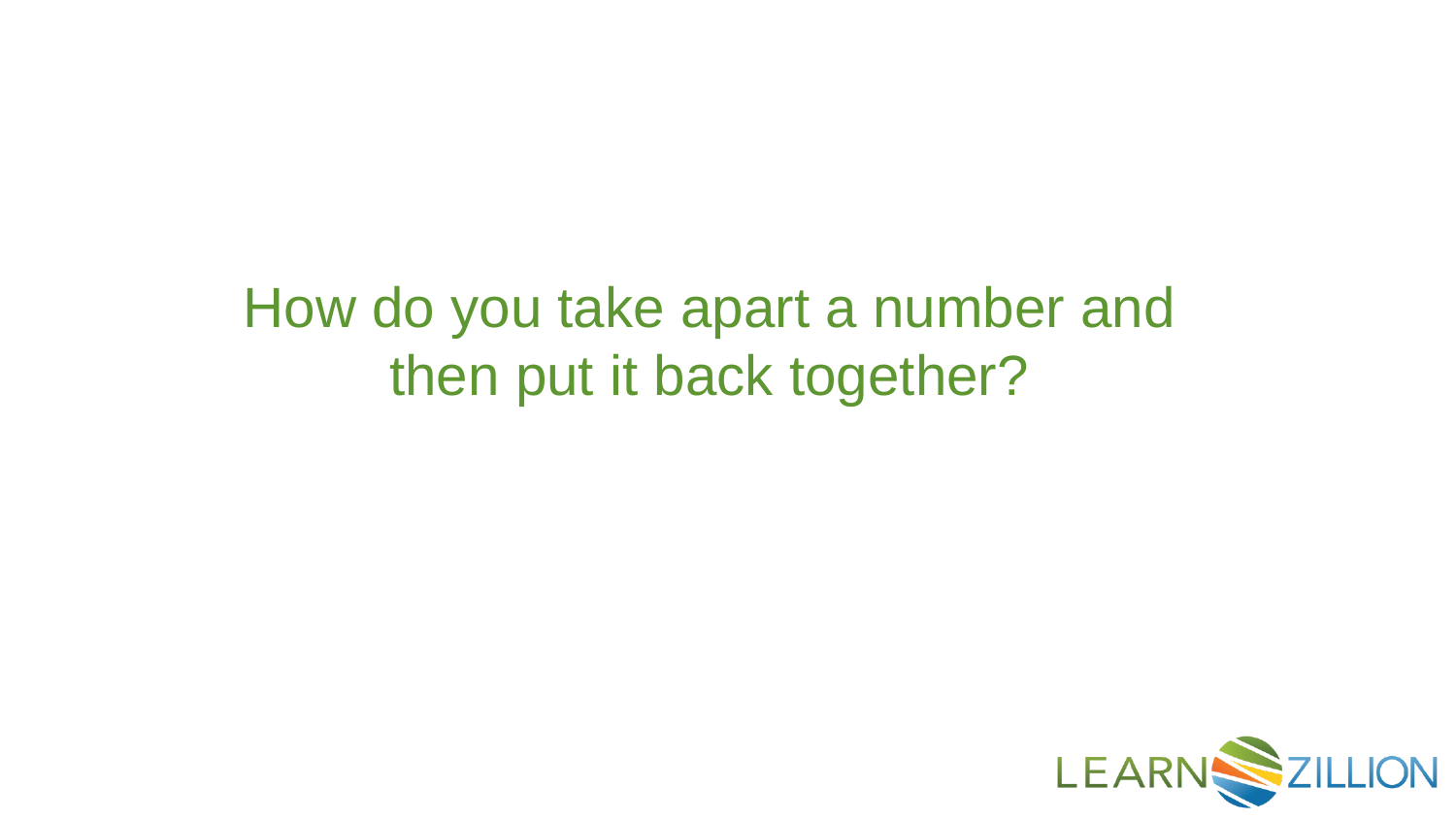

How do you take apart a number and then put it back together?